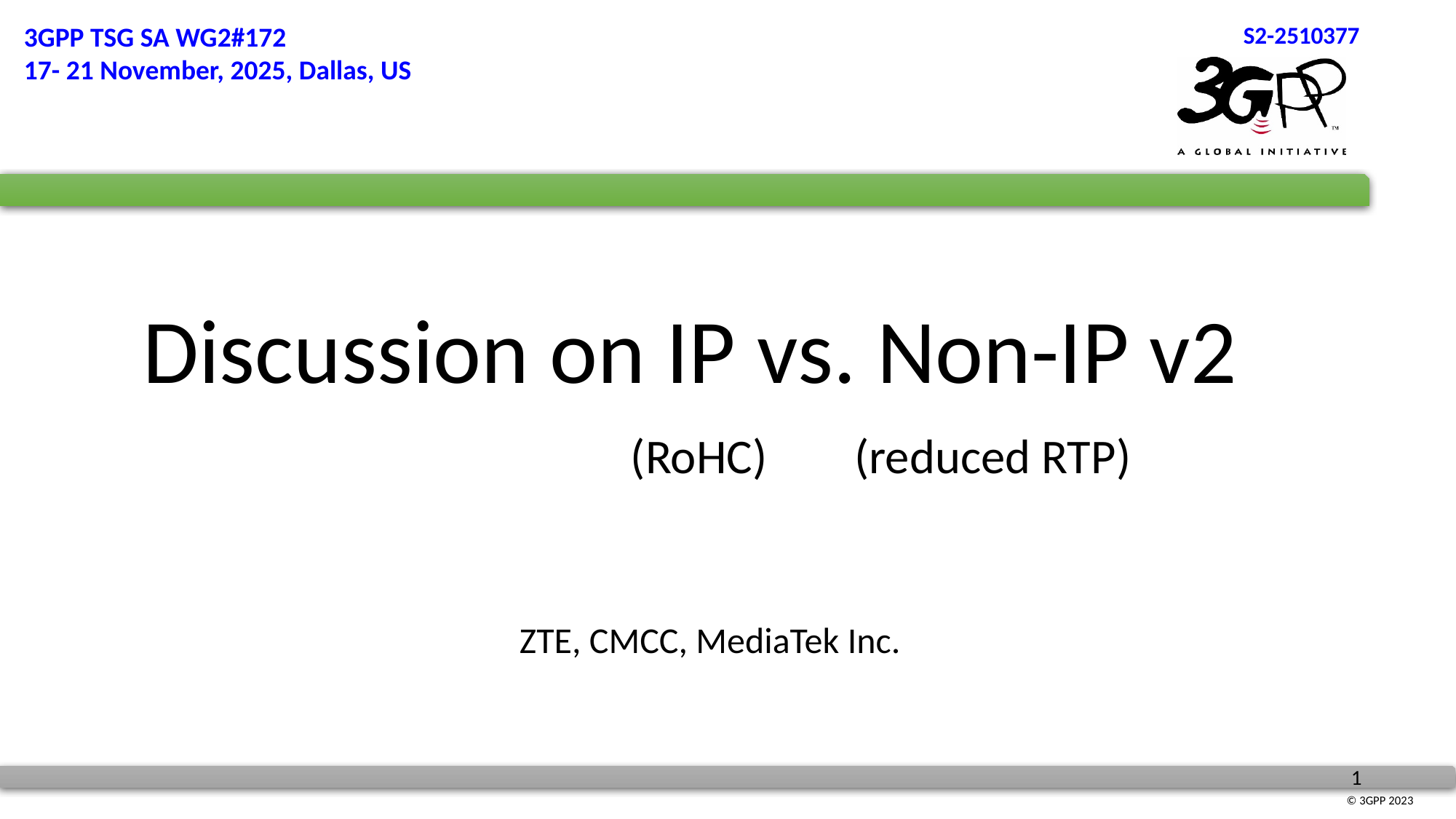

3GPP TSG SA WG2#172
17- 21 November, 2025, Dallas, US
S2-2510377
                                   (RoHC)        (reduced RTP)
# Discussion on IP vs. Non-IP v2
ZTE, CMCC, MediaTek Inc.